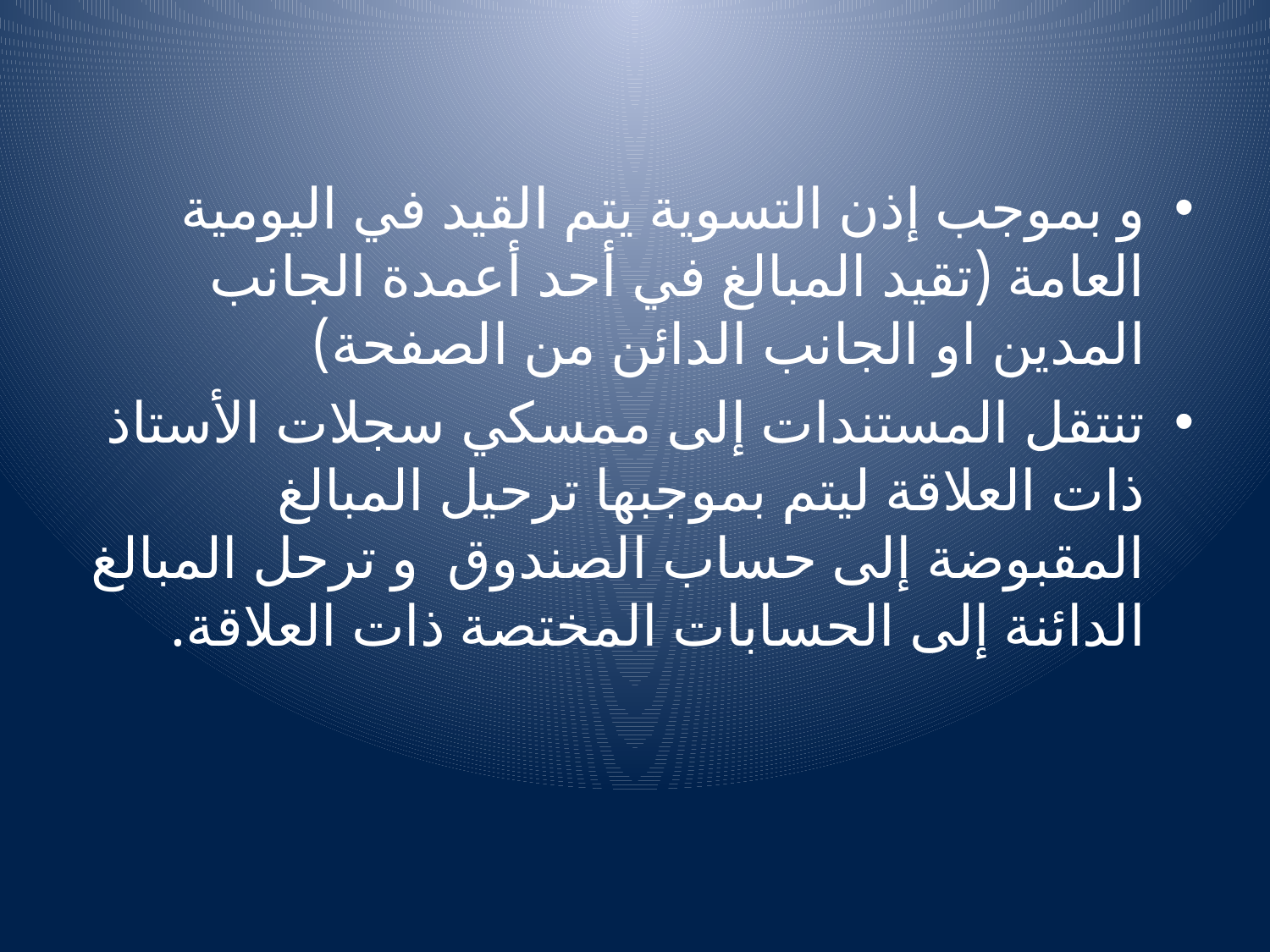

#
و بموجب إذن التسوية يتم القيد في اليومية العامة (تقيد المبالغ في أحد أعمدة الجانب المدين او الجانب الدائن من الصفحة)
تنتقل المستندات إلى ممسكي سجلات الأستاذ ذات العلاقة ليتم بموجبها ترحيل المبالغ المقبوضة إلى حساب الصندوق  و ترحل المبالغ الدائنة إلى الحسابات المختصة ذات العلاقة.